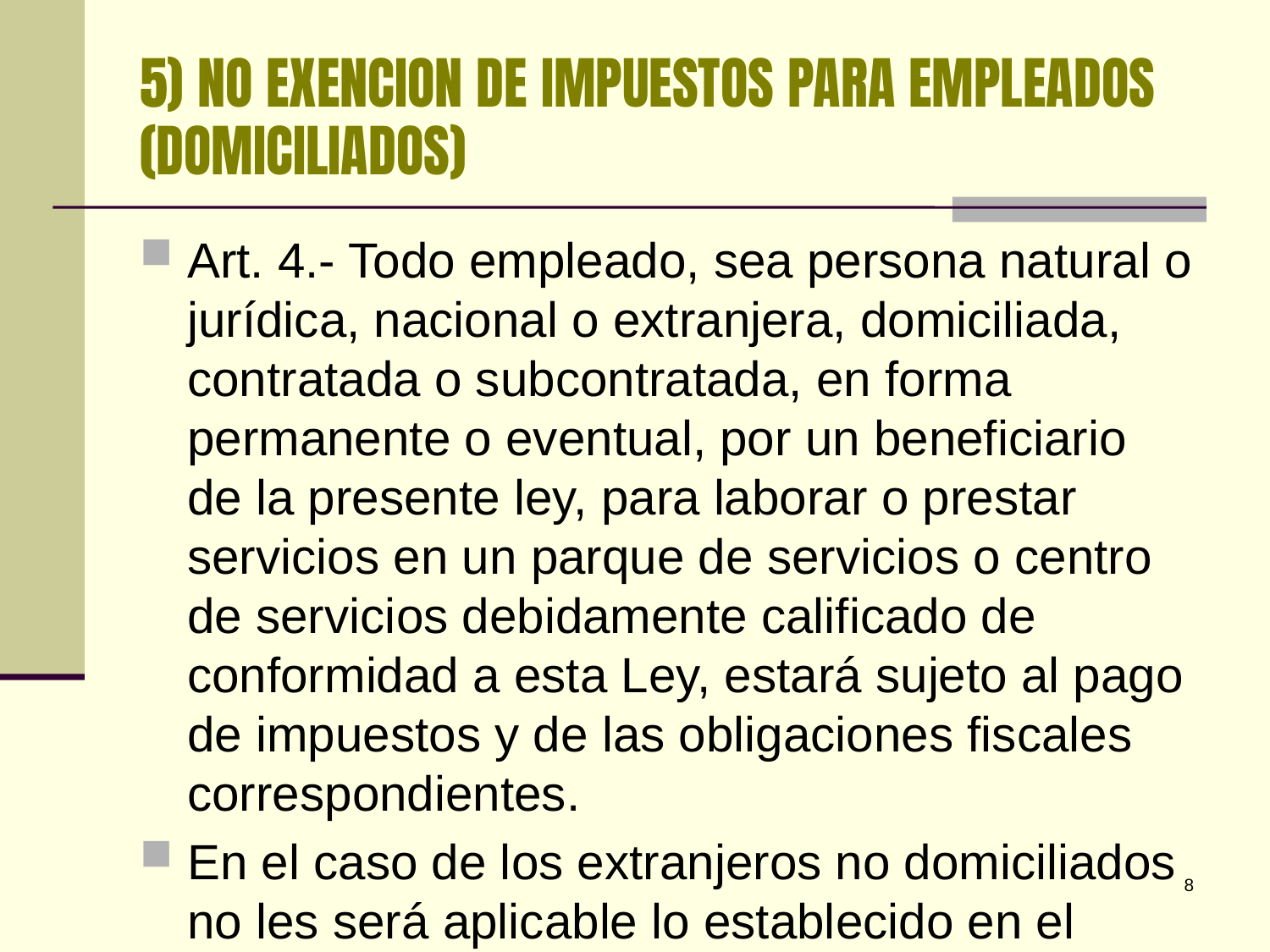

# 5) NO EXENCION DE IMPUESTOS PARA EMPLEADOS (DOMICILIADOS)
Art. 4.- Todo empleado, sea persona natural o jurídica, nacional o extranjera, domiciliada, contratada o subcontratada, en forma permanente o eventual, por un beneficiario de la presente ley, para laborar o prestar servicios en un parque de servicios o centro de servicios debidamente calificado de conformidad a esta Ley, estará sujeto al pago de impuestos y de las obligaciones fiscales correspondientes.
En el caso de los extranjeros no domiciliados no les será aplicable lo establecido en el artículo 158, inciso segundo, del Código Tributario.
8